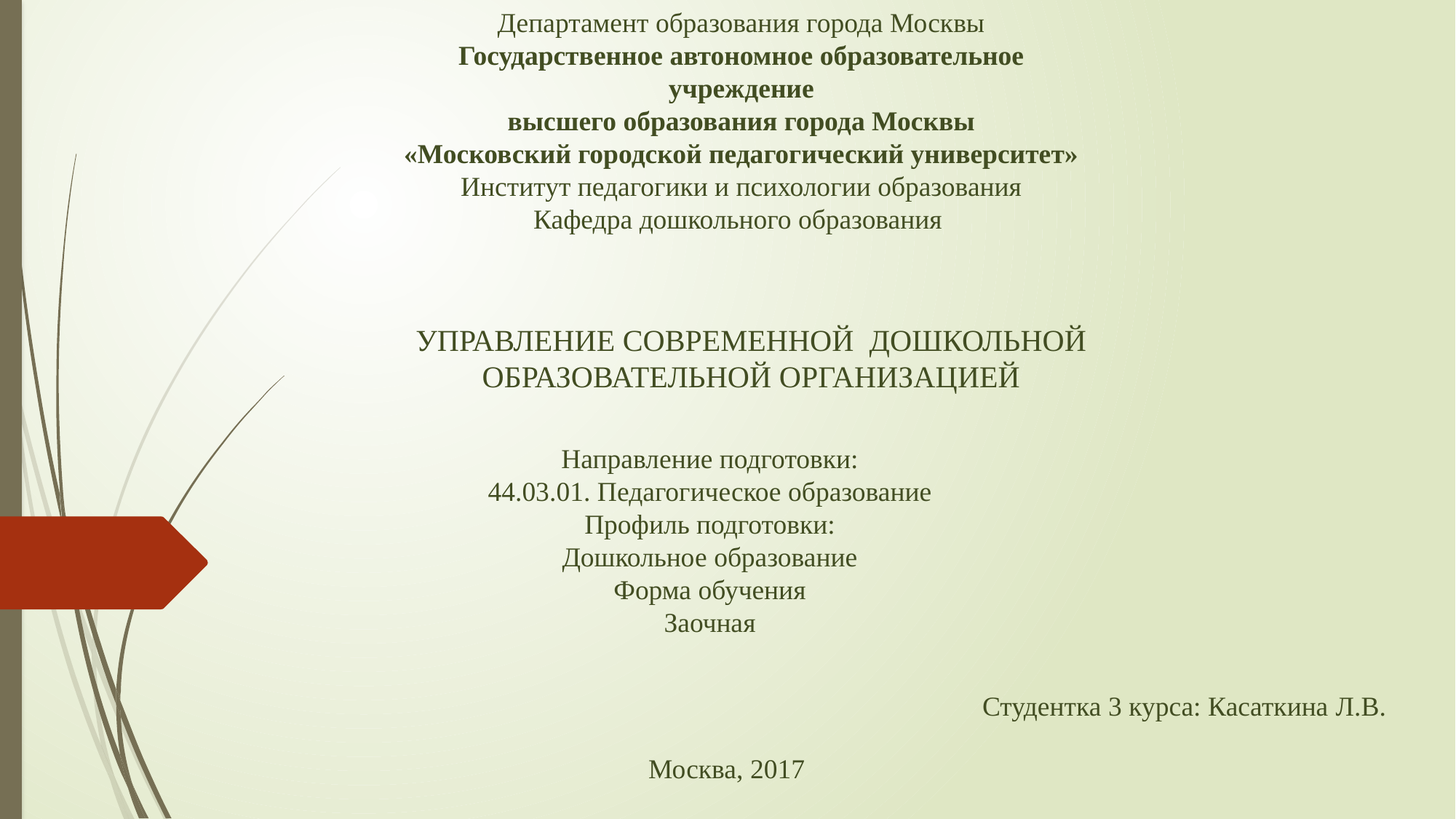

Департамент образования города Москвы
Государственное автономное образовательное учреждение
высшего образования города Москвы
«Московский городской педагогический университет»
Институт педагогики и психологии образования
Кафедра дошкольного образования
УПРАВЛЕНИЕ СОВРЕМЕННОЙ  ДОШКОЛЬНОЙ ОБРАЗОВАТЕЛЬНОЙ ОРГАНИЗАЦИЕЙ

Направление подготовки:
44.03.01. Педагогическое образование
Профиль подготовки:
Дошкольное образование
Форма обучения
Заочная
Студентка 3 курса: Касаткина Л.В.
Москва, 2017